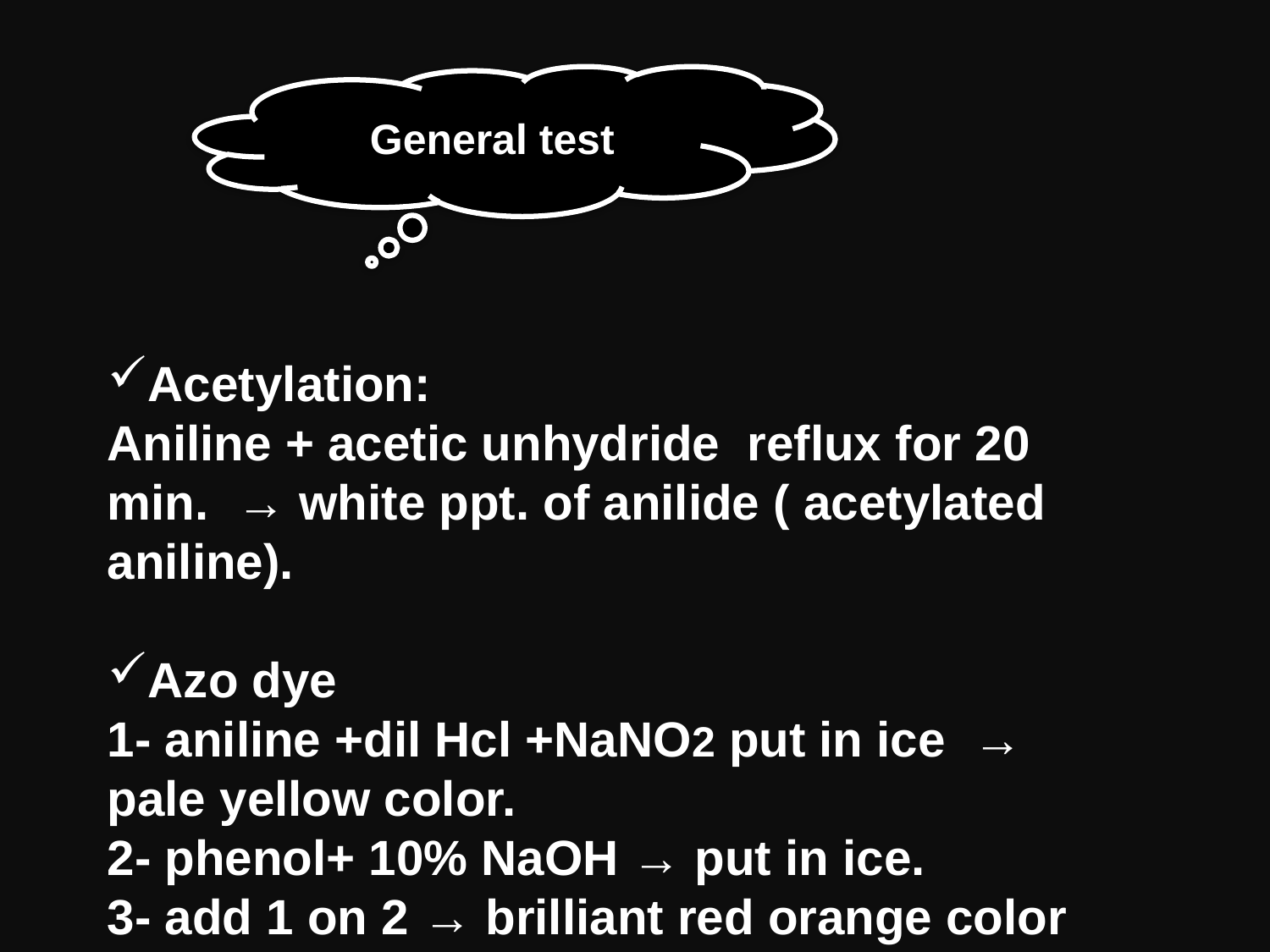

General test
Acetylation:
Aniline + acetic unhydride  reflux for 20 min.  → white ppt. of anilide ( acetylated aniline).

Azo dye
1- aniline +dil Hcl +NaNO2 put in ice  → pale yellow color.
2- phenol+ 10% NaOH → put in ice.
3- add 1 on 2 → brilliant red orange color dye .